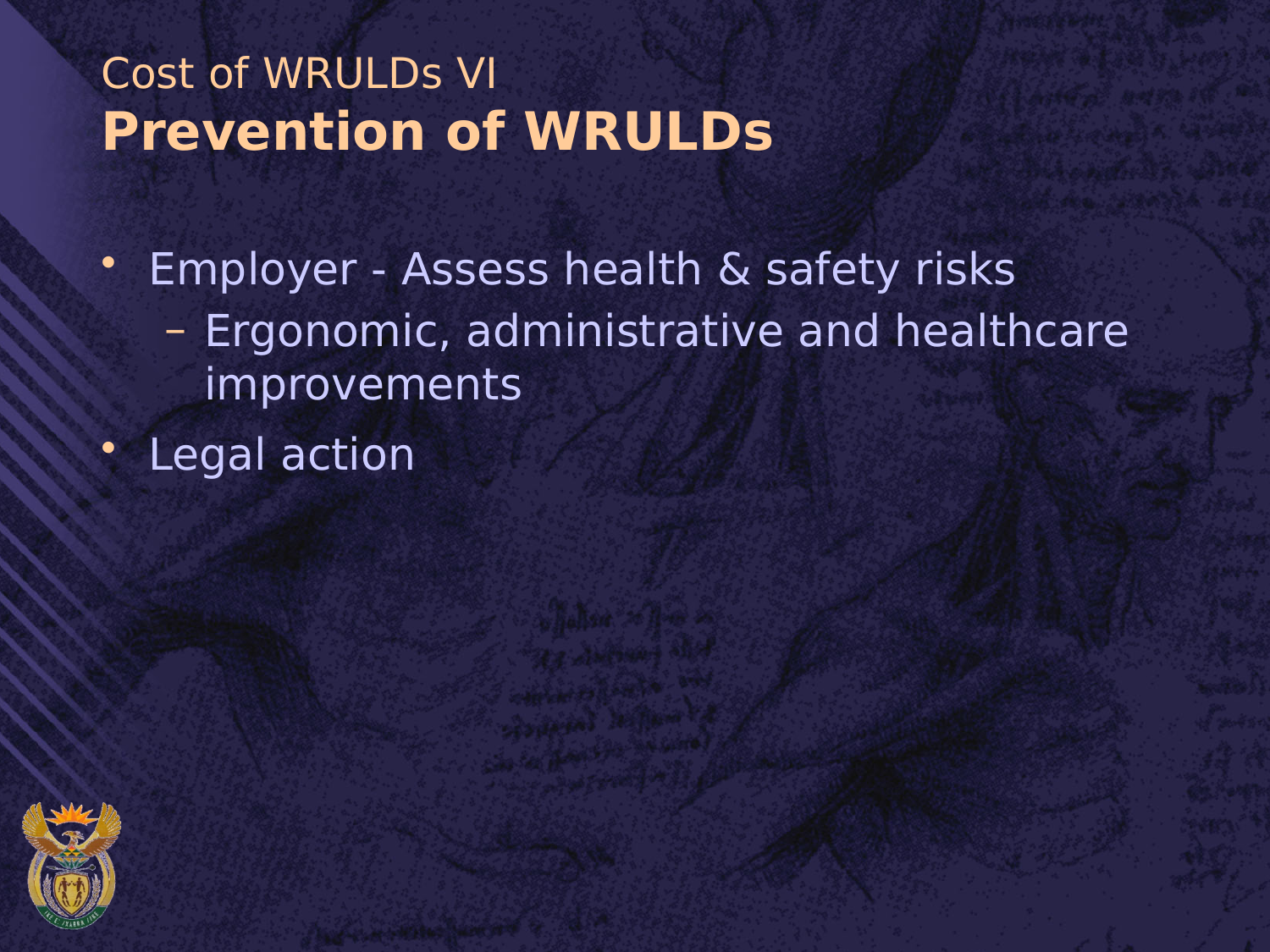

# Cost of WRULDs VI Prevention of WRULDs
Employer - Assess health & safety risks
Ergonomic, administrative and healthcare improvements
Legal action